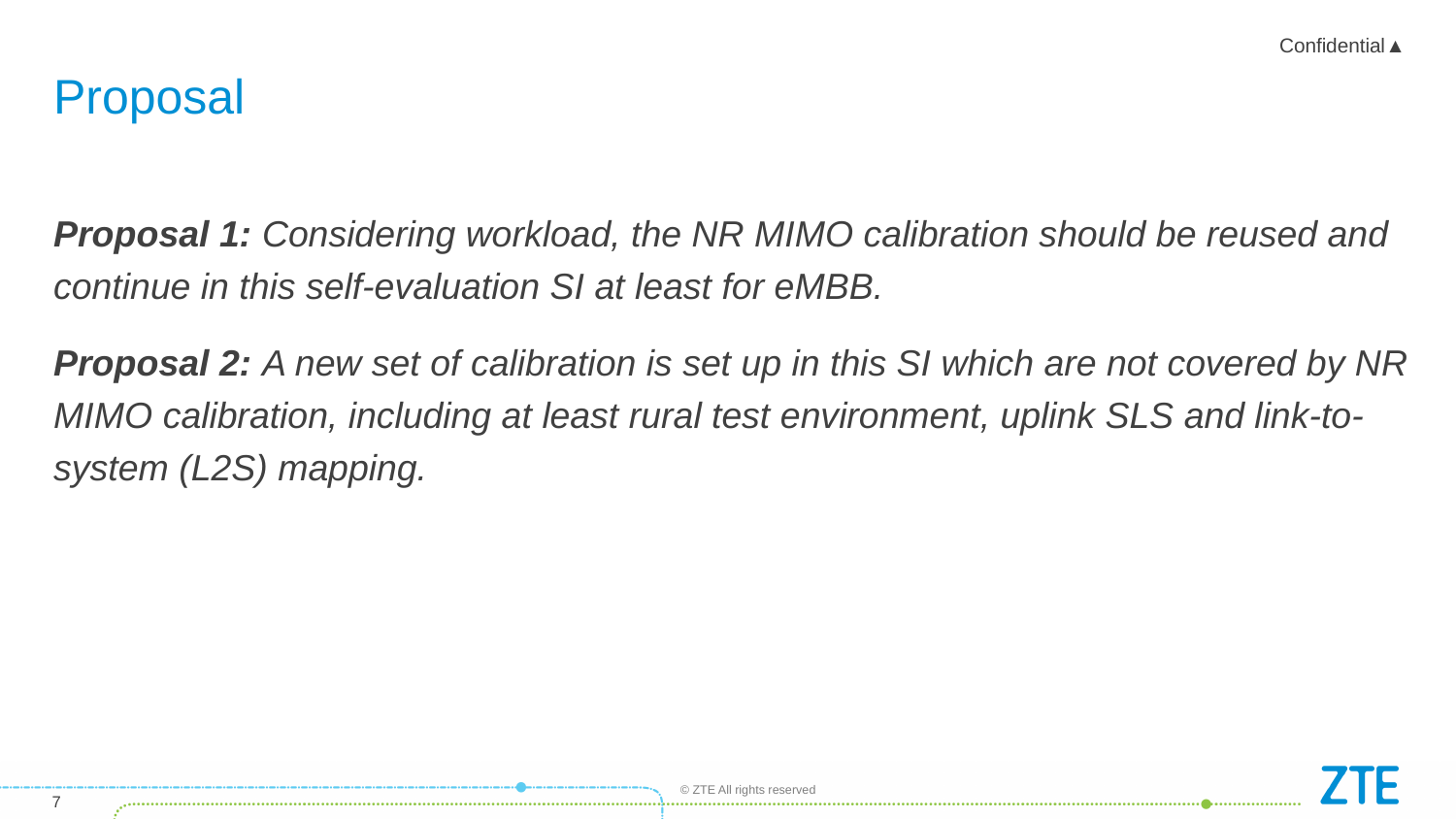

# Proposal
Proposal 1: Considering workload, the NR MIMO calibration should be reused and continue in this self-evaluation SI at least for eMBB.
Proposal 2: A new set of calibration is set up in this SI which are not covered by NR MIMO calibration, including at least rural test environment, uplink SLS and link-to-system (L2S) mapping.